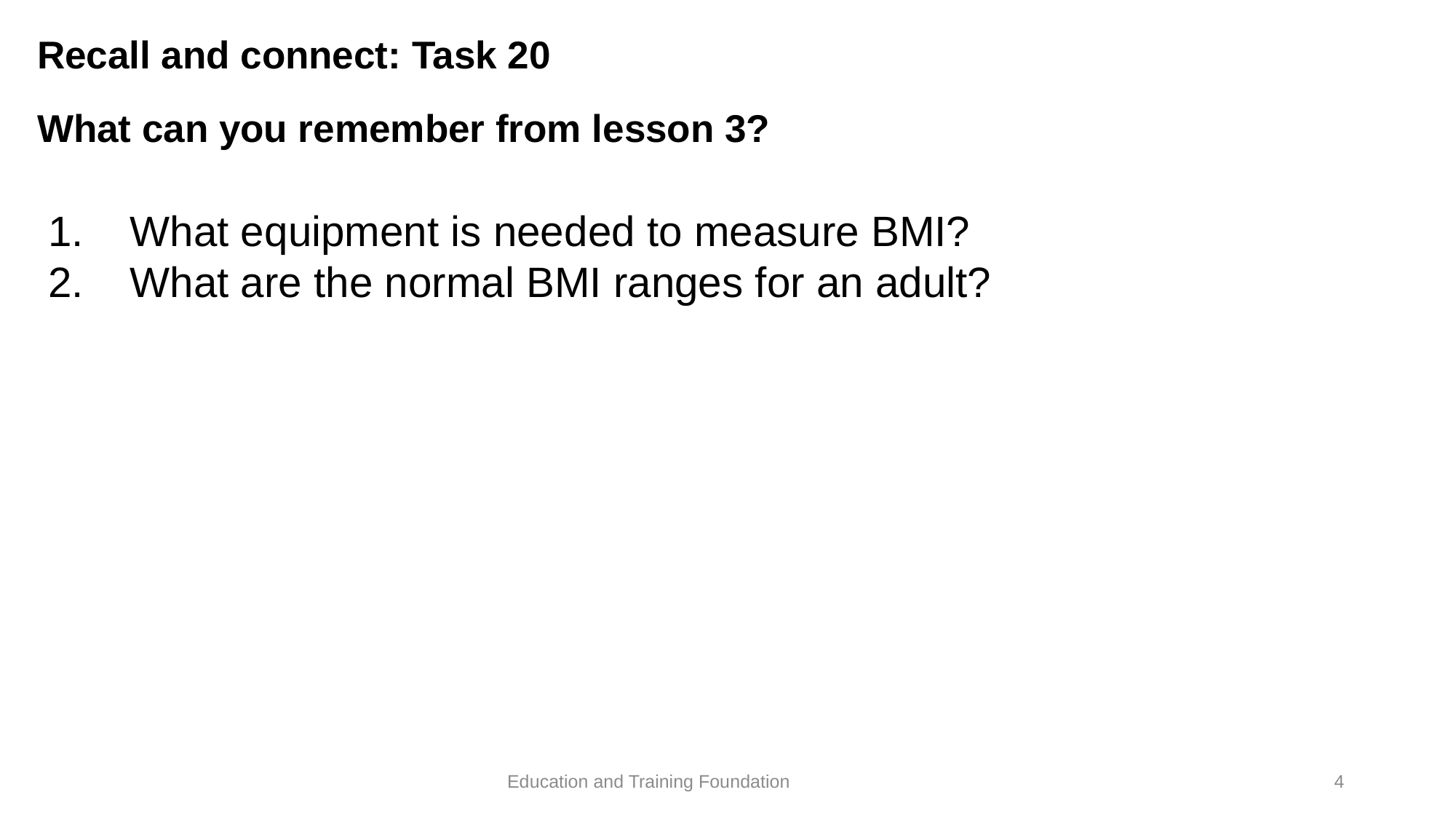

# Recall and connect: Task 20 What can you remember from lesson 3?
What equipment is needed to measure BMI?
What are the normal BMI ranges for an adult?
4
Education and Training Foundation